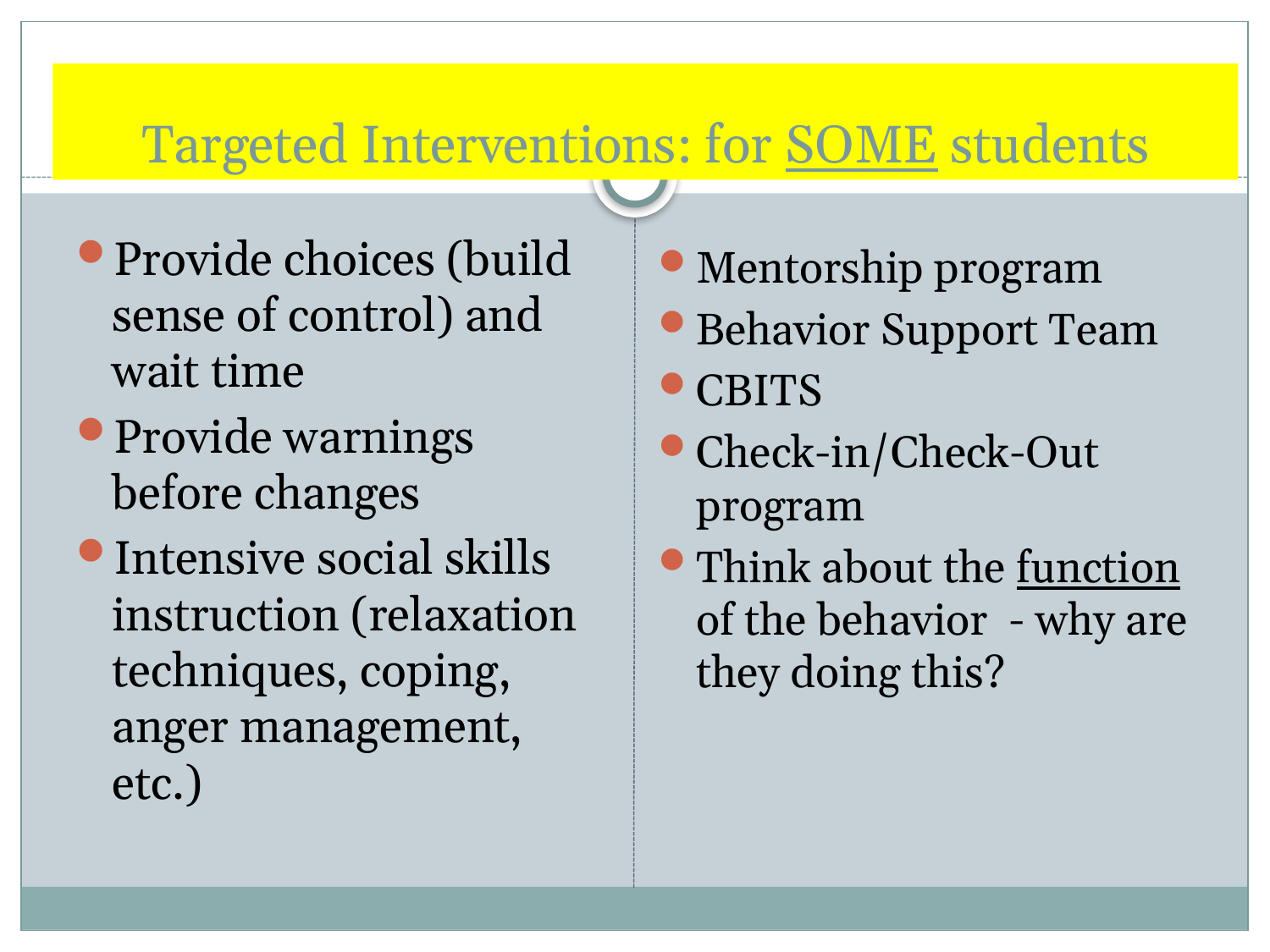

# Targeted Interventions: for SOME students
Provide choices (build sense of control) and wait time
Provide warnings before changes
Intensive social skills instruction (relaxation techniques, coping, anger management, etc.)

Mentorship program
Behavior Support Team
CBITS
Check-in/Check-Out program
Think about the function of the behavior  - why are they doing this?